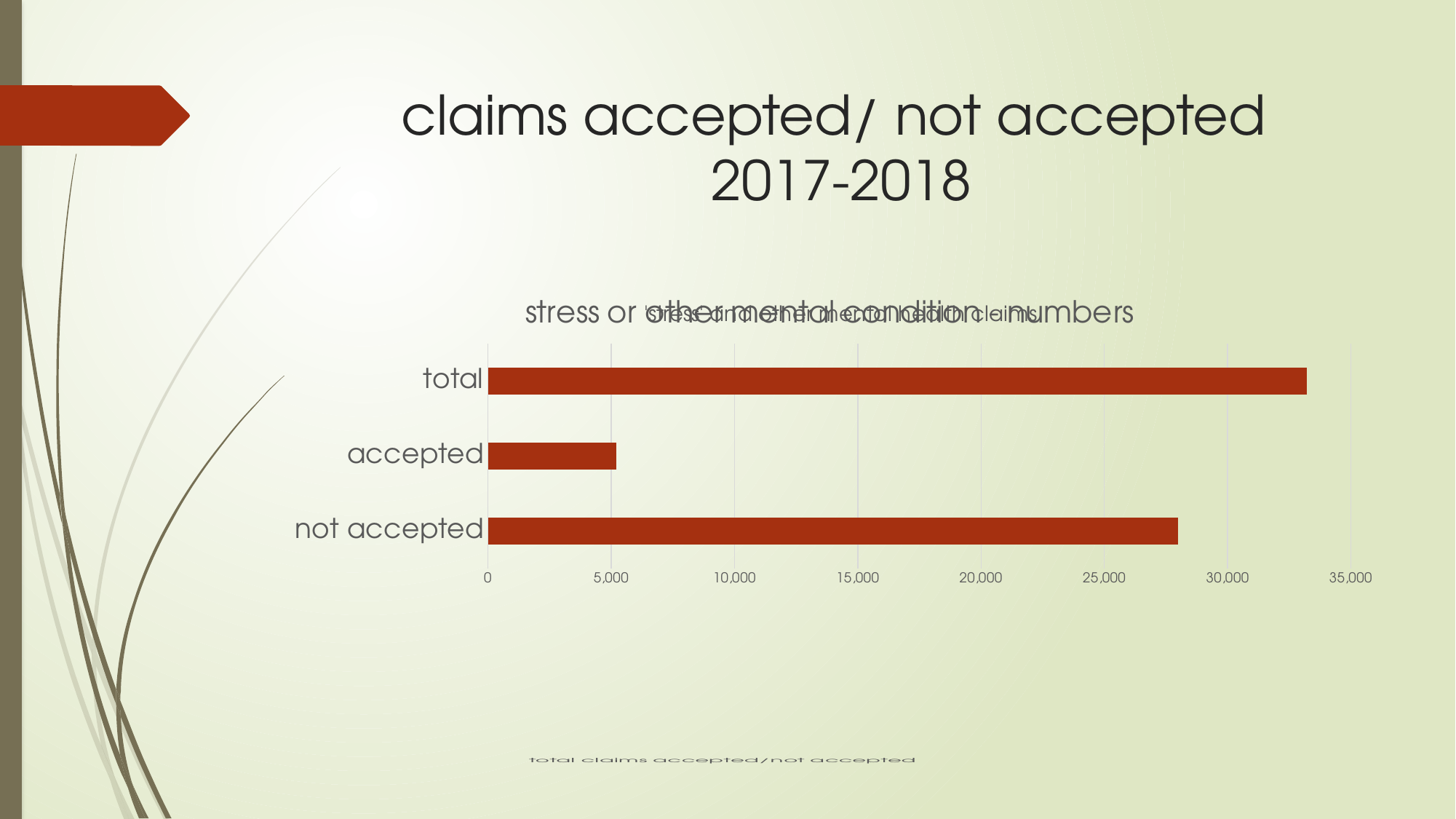

# claims accepted/ not accepted 2017-2018

### Chart: stress or other mental condition - numbers

| Category | stress or other mental condition |
|---|---|
|  not accepted | 28000.0 |
| accepted | 5200.0 |
| total | 33200.0 |

### Chart: 'stress' and other mental health claims

| Category |
|---|

### Chart: total claims accepted/not accepted

| Category |
|---|